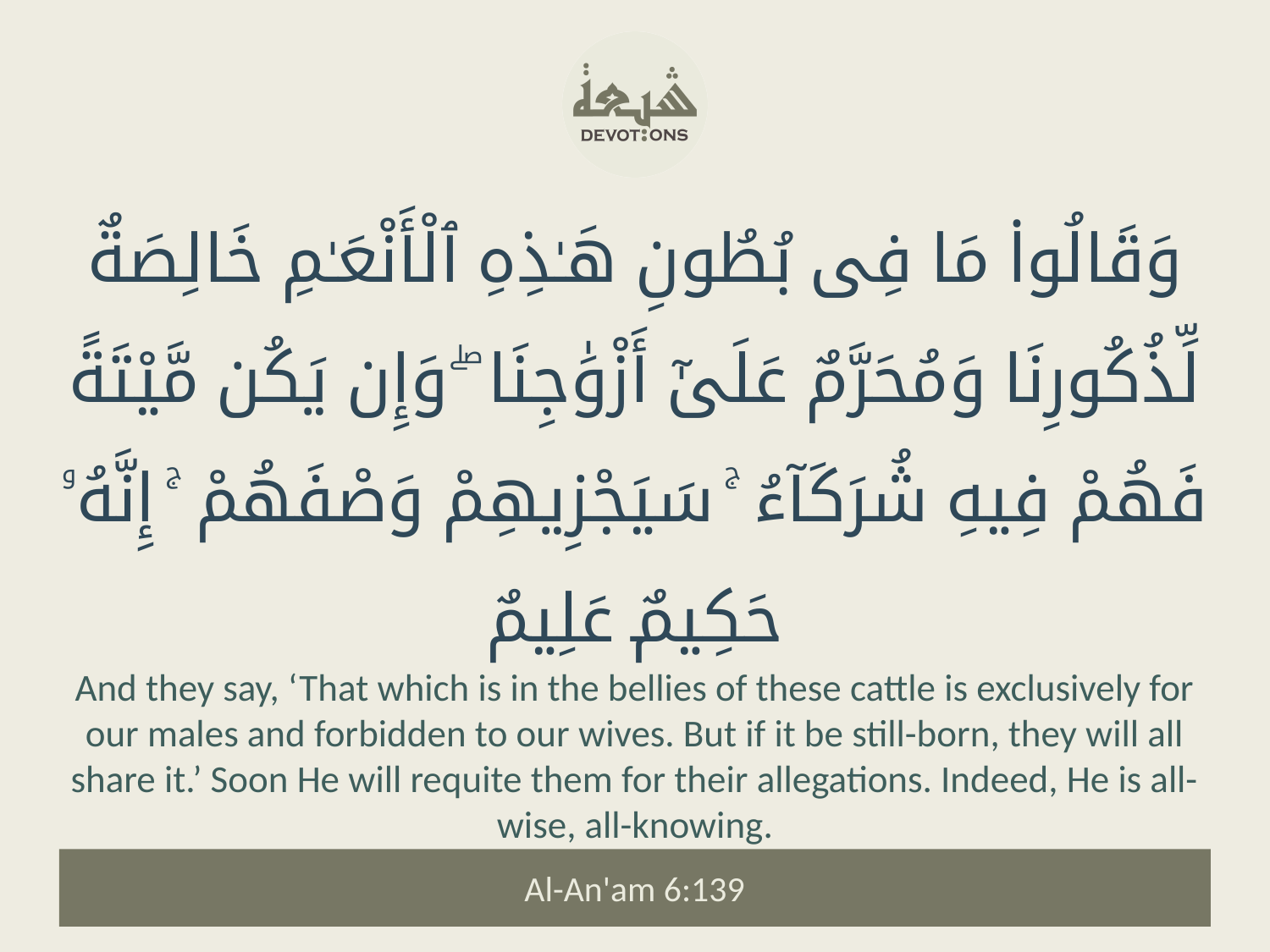

وَقَالُوا۟ مَا فِى بُطُونِ هَـٰذِهِ ٱلْأَنْعَـٰمِ خَالِصَةٌ لِّذُكُورِنَا وَمُحَرَّمٌ عَلَىٰٓ أَزْوَٰجِنَا ۖ وَإِن يَكُن مَّيْتَةً فَهُمْ فِيهِ شُرَكَآءُ ۚ سَيَجْزِيهِمْ وَصْفَهُمْ ۚ إِنَّهُۥ حَكِيمٌ عَلِيمٌ
And they say, ‘That which is in the bellies of these cattle is exclusively for our males and forbidden to our wives. But if it be still-born, they will all share it.’ Soon He will requite them for their allegations. Indeed, He is all-wise, all-knowing.
Al-An'am 6:139